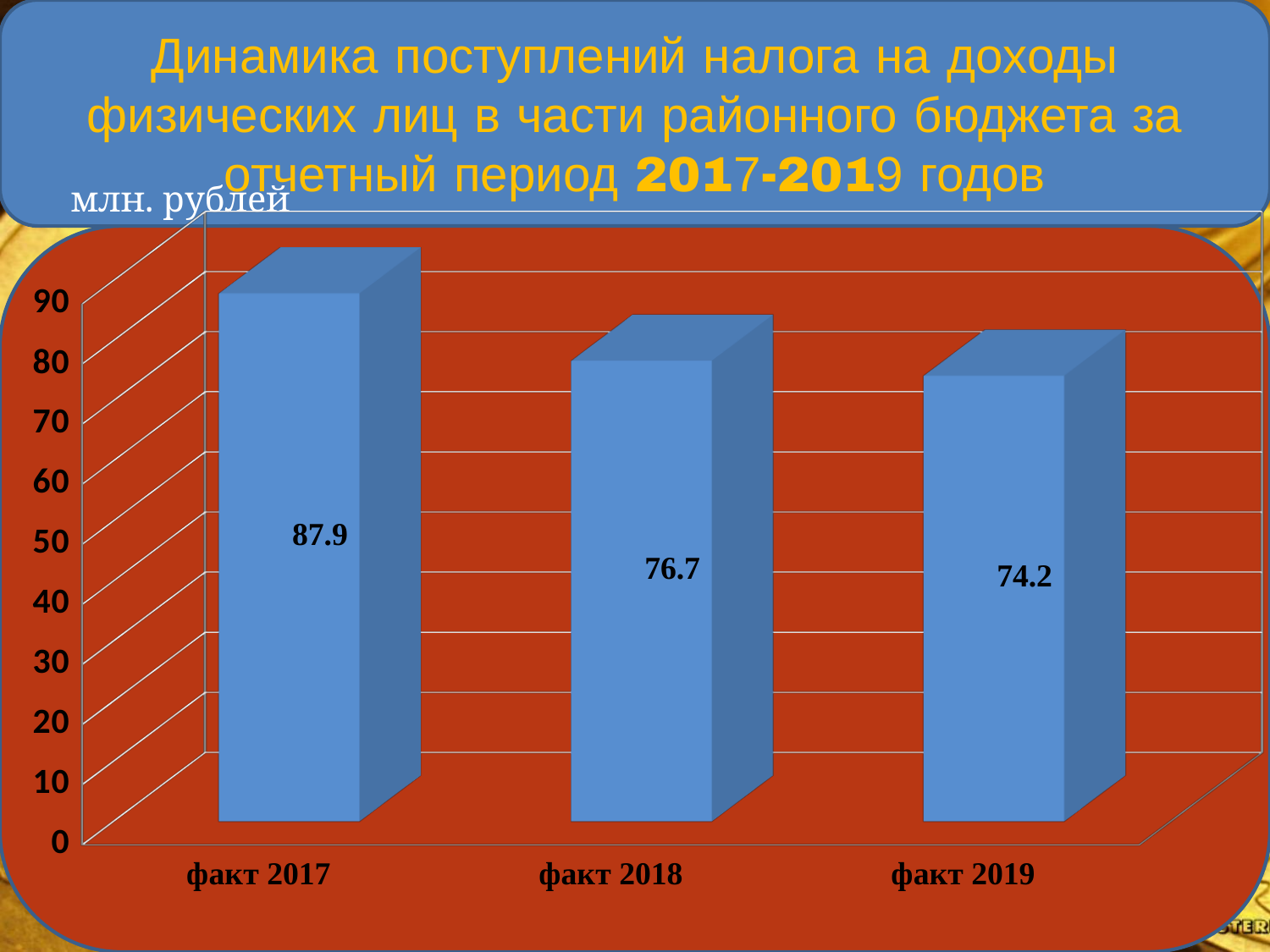

Динамика поступлений налога на доходы физических лиц в части районного бюджета за отчетный период 2017-2019 годов
млн. рублей

[unsupported chart]